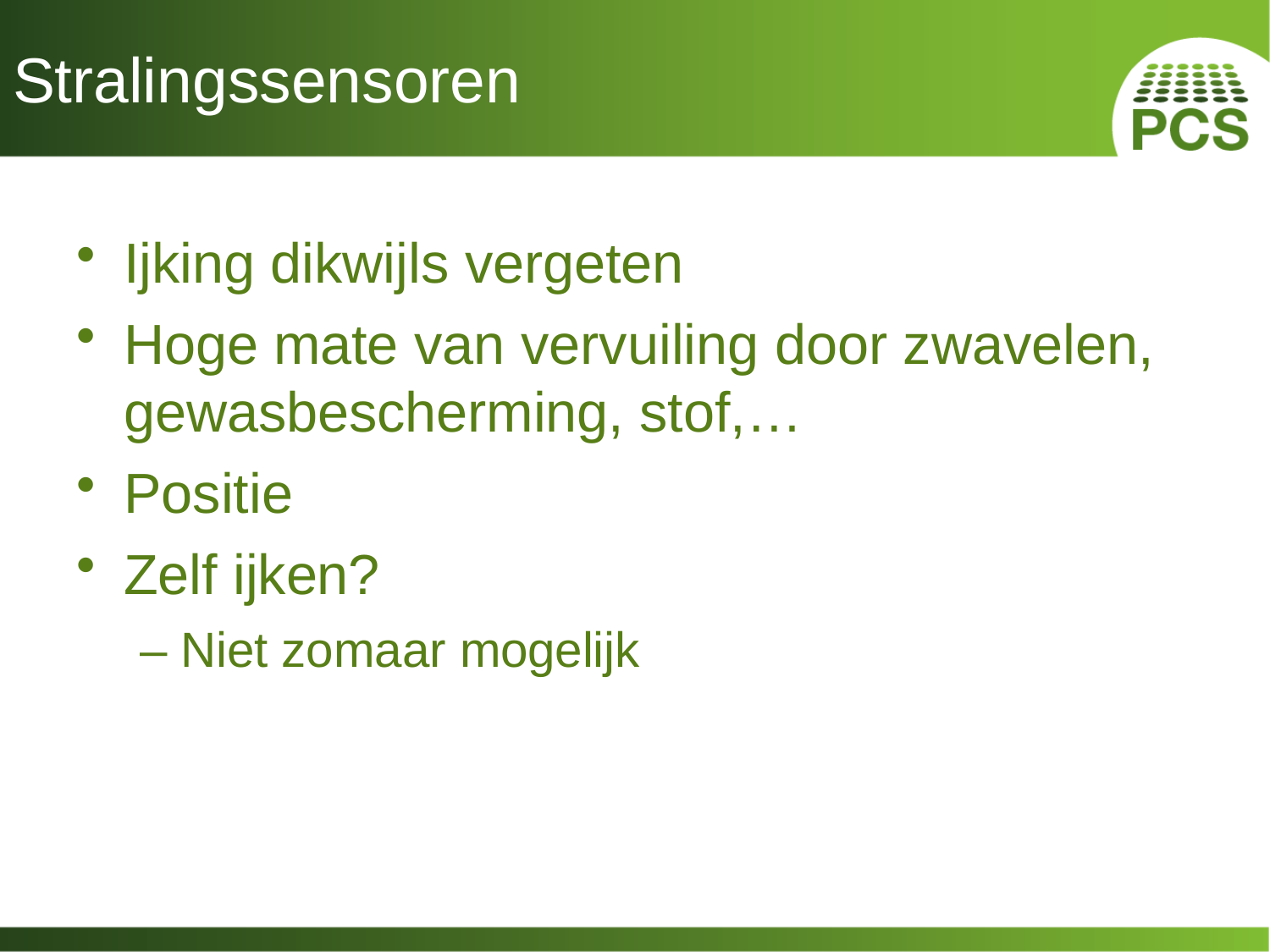

# Stralingssensoren
Ijking dikwijls vergeten
Hoge mate van vervuiling door zwavelen,
gewasbescherming, stof,…
Positie
Zelf ijken?
– Niet zomaar mogelijk